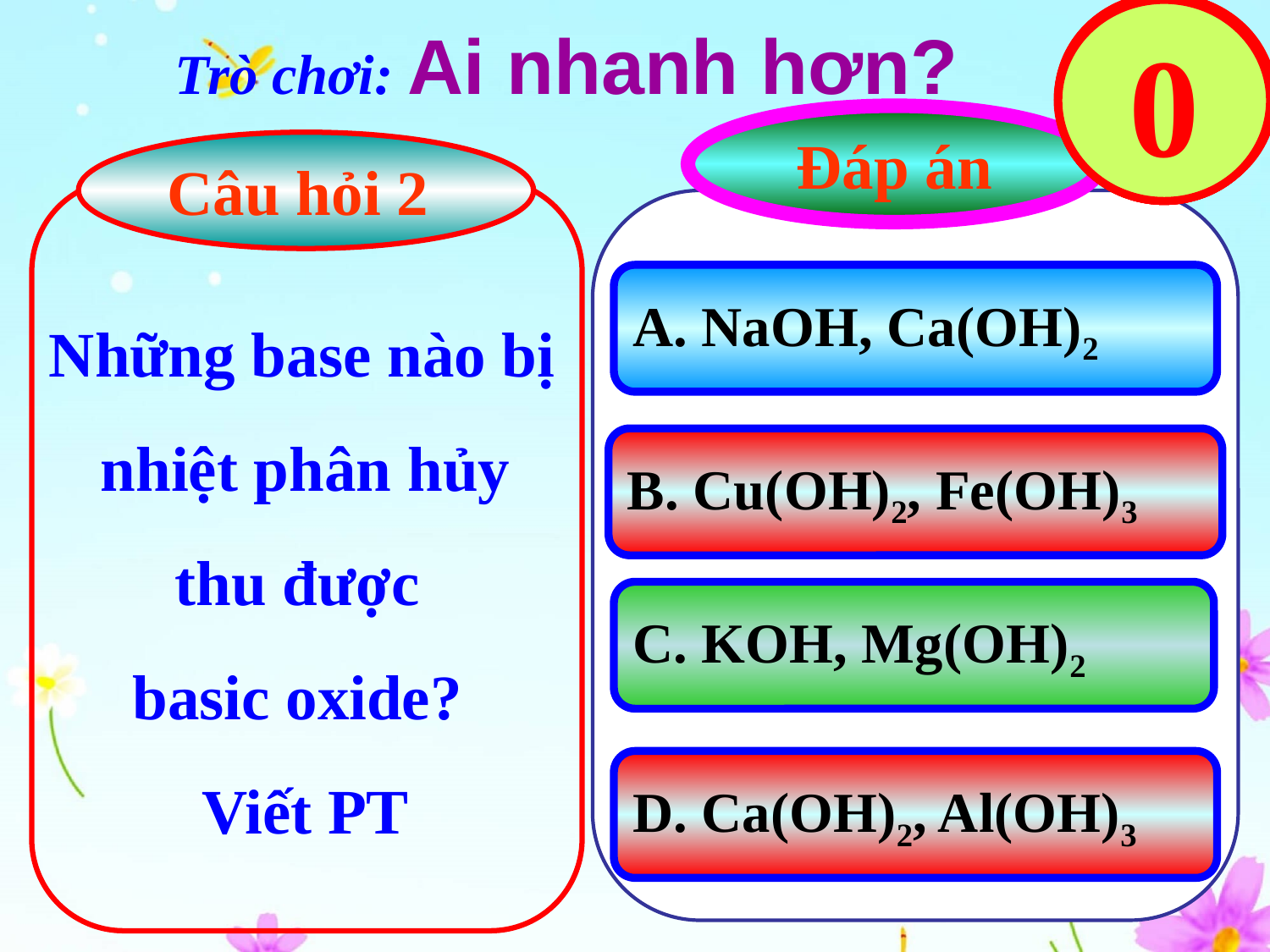

6
5
2
1
0
10
9
7
3
4
8
Trò chơi: Ai nhanh hơn?
Đáp án
Câu hỏi 2

A. NaOH, Ca(OH)2
    Những base nào bị nhiệt phân hủy thu được
	basic oxide?
	Viết PT
B. Cu(OH)2, Fe(OH)3

C. KOH, Mg(OH)2

D. Ca(OH)2, Al(OH)3